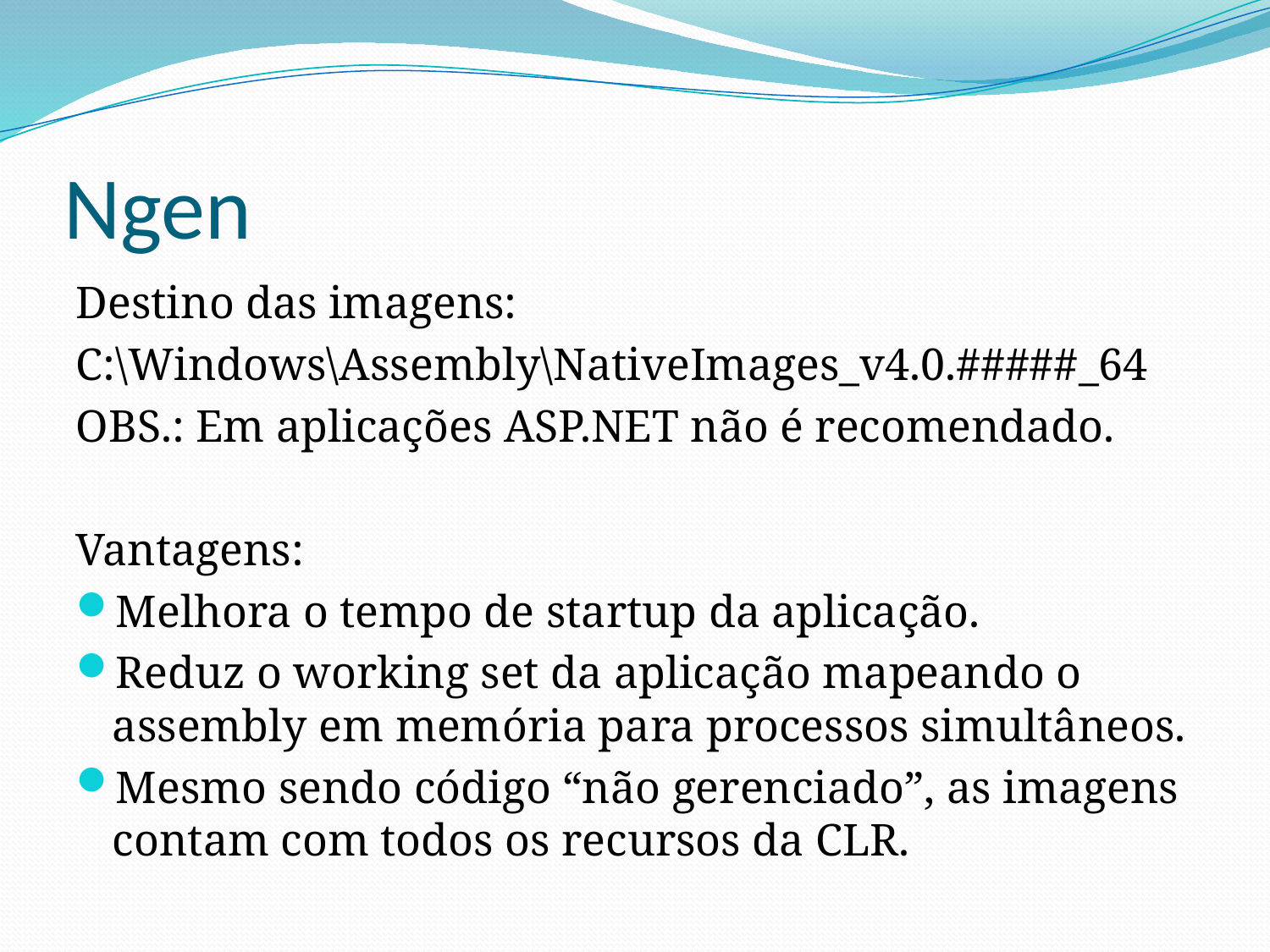

# Ngen
Destino das imagens:
C:\Windows\Assembly\NativeImages_v4.0.#####_64
OBS.: Em aplicações ASP.NET não é recomendado.

Vantagens:
Melhora o tempo de startup da aplicação.
Reduz o working set da aplicação mapeando o assembly em memória para processos simultâneos.
Mesmo sendo código “não gerenciado”, as imagens contam com todos os recursos da CLR.